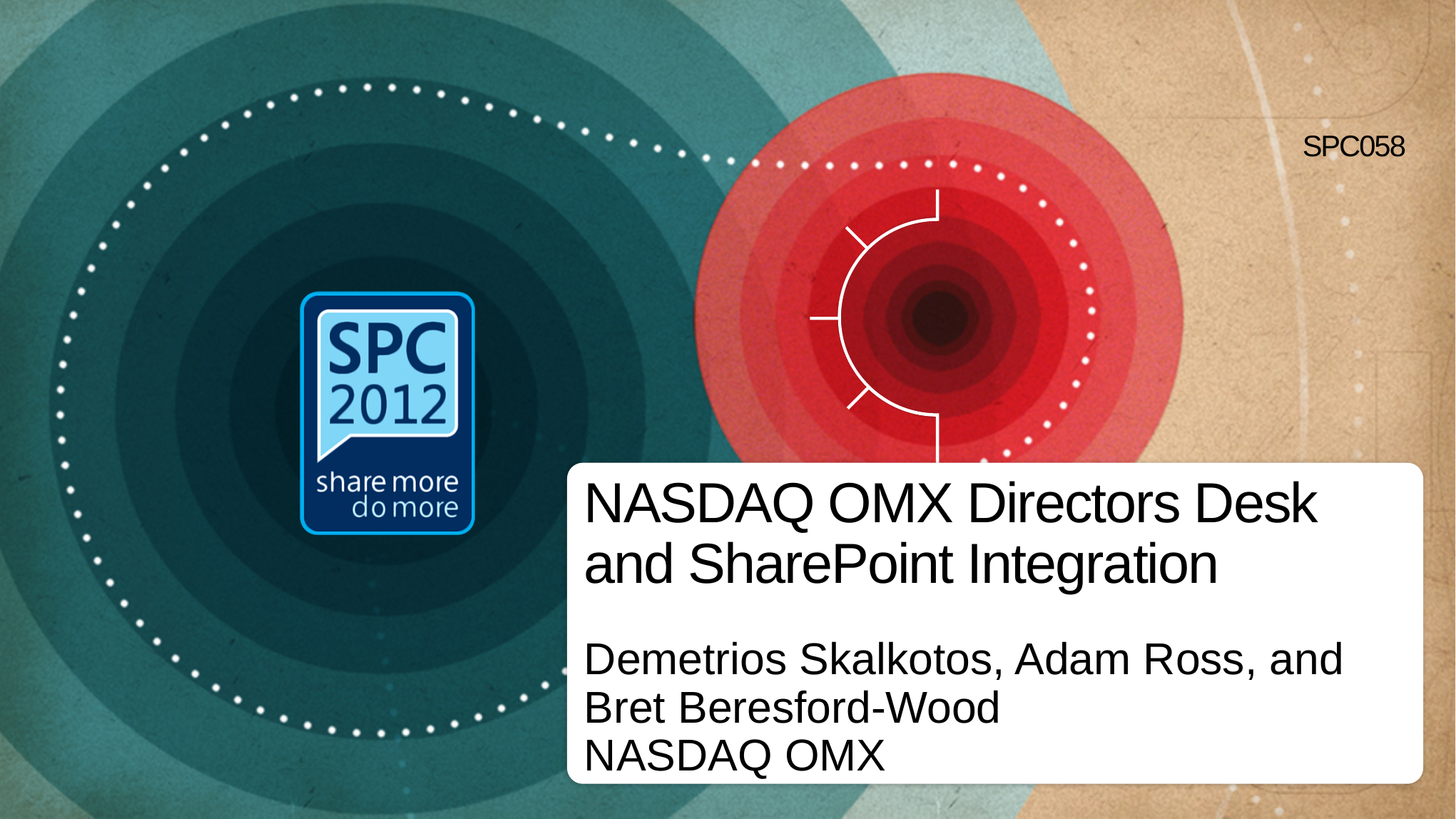

SPC058
# NASDAQ OMX Directors Desk and SharePoint Integration
Demetrios Skalkotos, Adam Ross, and
Bret Beresford-Wood
NASDAQ OMX

Title